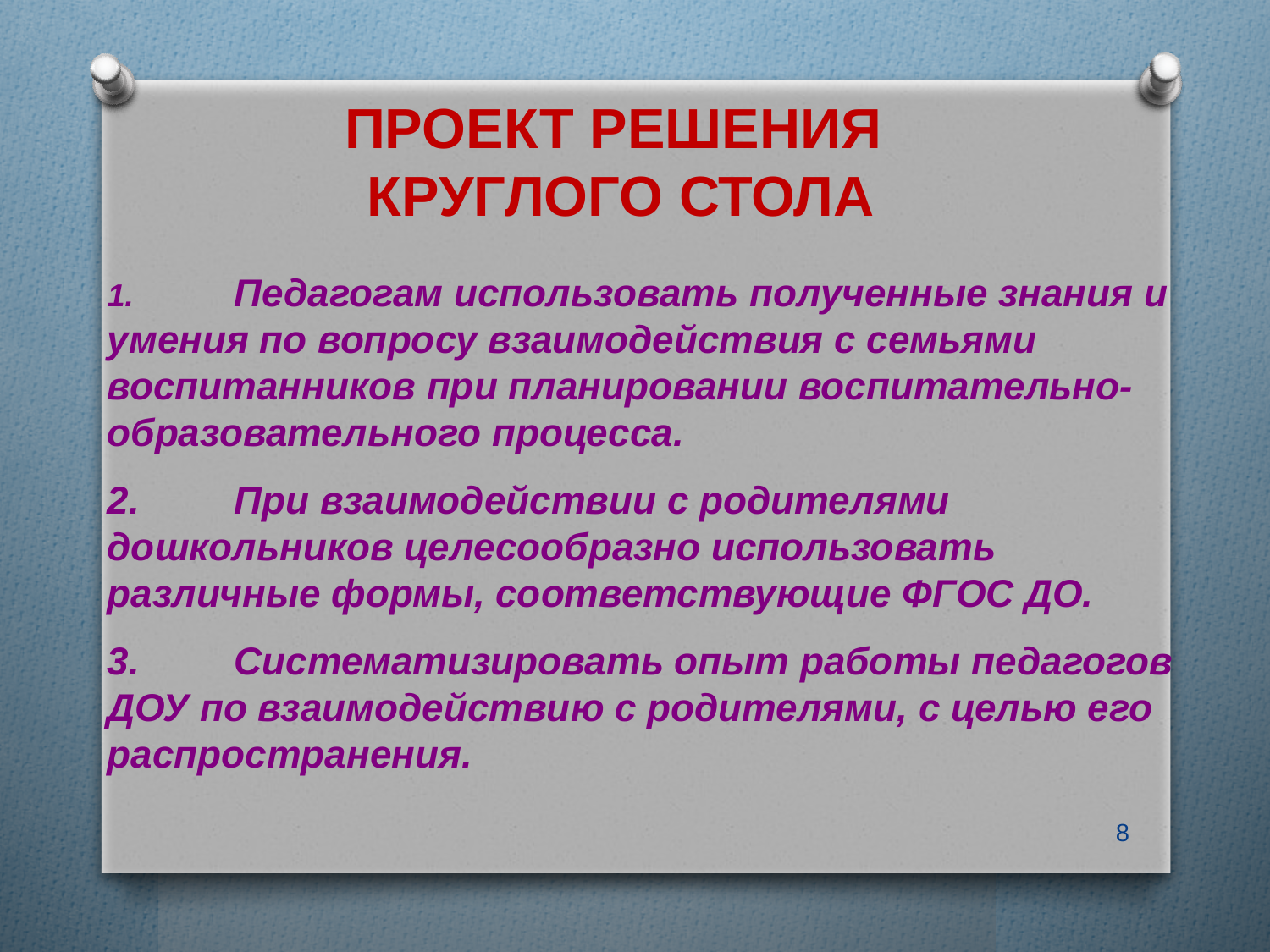

# ПРОЕКТ РЕШЕНИЯ КРУГЛОГО СТОЛА
1.  	Педагогам использовать полученные знания и умения по вопросу взаимодействия с семьями воспитанников при планировании воспитательно-образовательного процесса.
2.	При взаимодействии с родителями дошкольников целесообразно использовать различные формы, соответствующие ФГОС ДО.
3.	Систематизировать опыт работы педагогов ДОУ по взаимодействию с родителями, с целью его распространения.
8